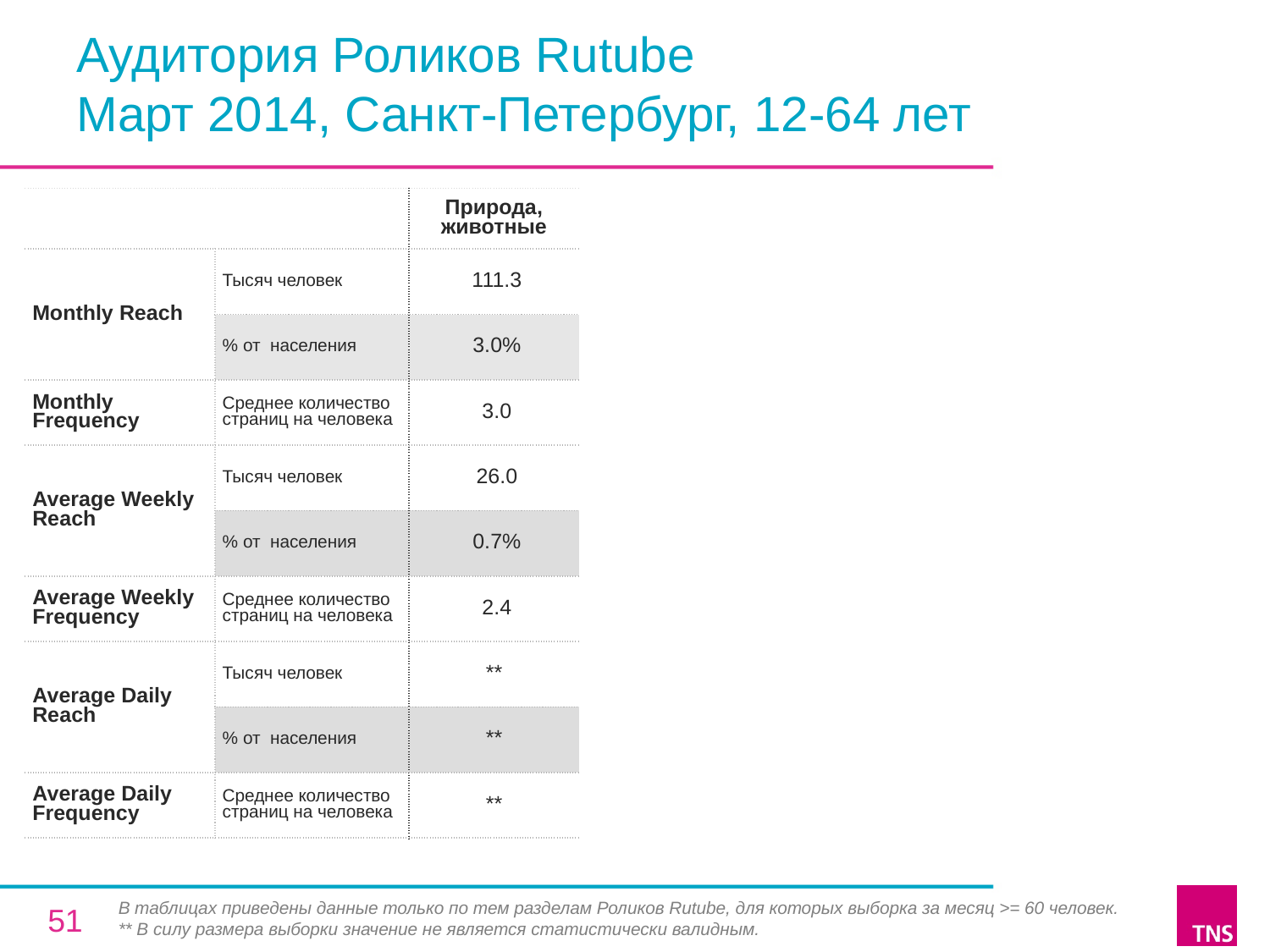

# Аудитория Роликов Rutube Март 2014, Санкт-Петербург, 12-64 лет
|  |  | Природа, животные |
| --- | --- | --- |
| Monthly Reach | Тысяч человек | 111.3 |
|  | % от населения | 3.0% |
| Monthly Frequency | Среднее количество страниц на человека | 3.0 |
| Average Weekly Reach | Тысяч человек | 26.0 |
|  | % от населения | 0.7% |
| Average Weekly Frequency | Среднее количество страниц на человека | 2.4 |
| Average Daily Reach | Тысяч человек | \*\* |
|  | % от населения | \*\* |
| Average Daily Frequency | Среднее количество страниц на человека | \*\* |
В таблицах приведены данные только по тем разделам Роликов Rutube, для которых выборка за месяц >= 60 человек.
** В силу размера выборки значение не является статистически валидным.
51